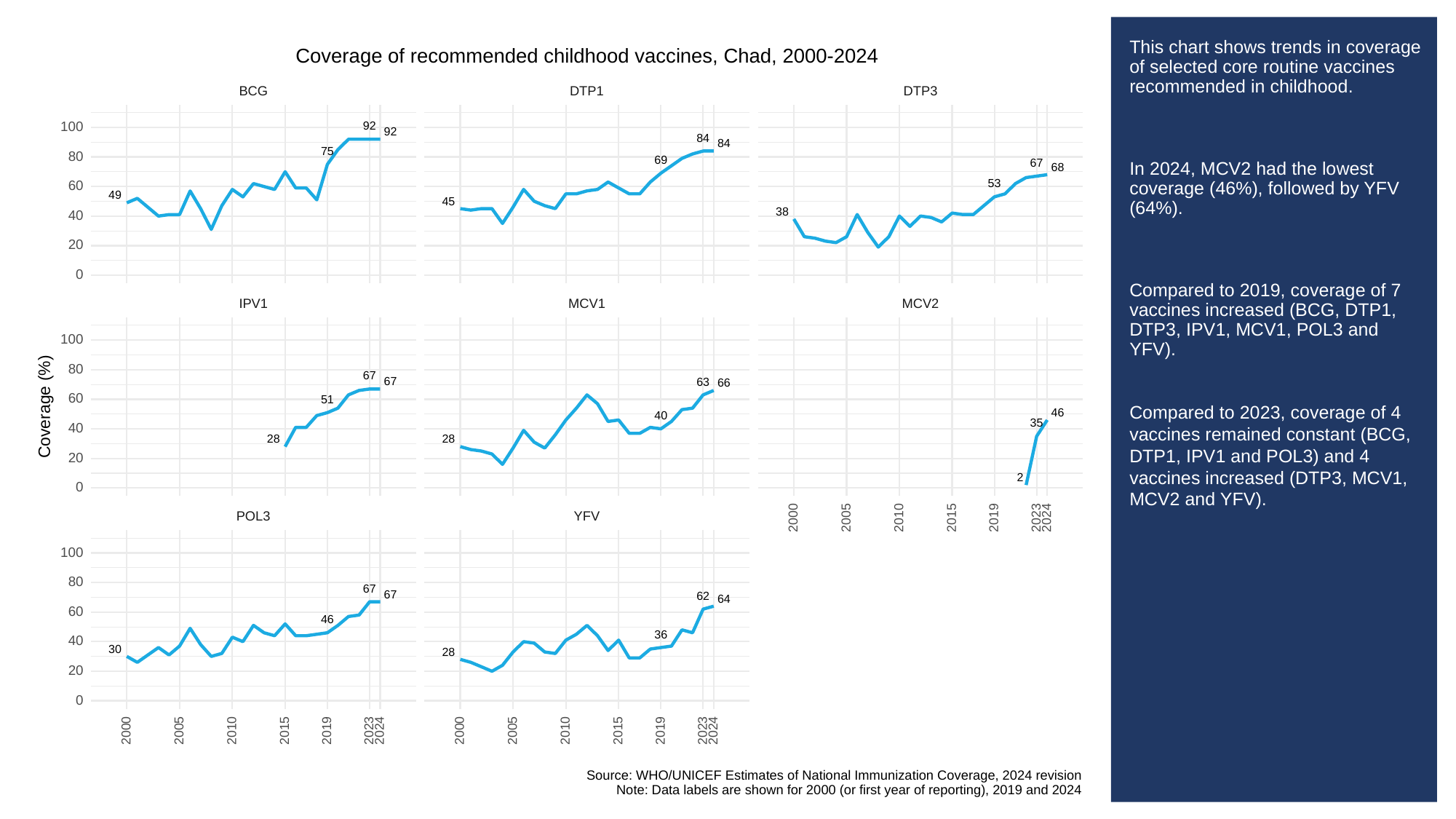

# This chart shows trends in coverage of selected core routine vaccines recommended in childhood.

In 2024, MCV2 had the lowest coverage (46%), followed by YFV (64%).

Compared to 2019, coverage of 7 vaccines increased (BCG, DTP1, DTP3, IPV1, MCV1, POL3 and YFV).

Compared to 2023, coverage of 4 vaccines remained constant (BCG, DTP1, IPV1 and POL3) and 4 vaccines increased (DTP3, MCV1, MCV2 and YFV).

Coverage of recommended childhood vaccines, Chad, 2000-2024
BCG
DTP3
DTP1

100
92

92
84

84

75

80
69

67
68

53
60

49
45

38
40

20

0

MCV1
MCV2
IPV1

100

80

67
67
63
66

60
51
Coverage (%)

46
40

35

40

28
28

20

2
0

POL3
YFV
2023
2000
2005
2010
2015
2019
2024

100

80

67
67
62
64

60

46

36
40

30
28

20

0

2023
2023
2000
2005
2010
2015
2019
2024
2000
2005
2010
2015
2019
2024
Source: WHO/UNICEF Estimates of National Immunization Coverage, 2024 revision
Note: Data labels are shown for 2000 (or first year of reporting), 2019 and 2024